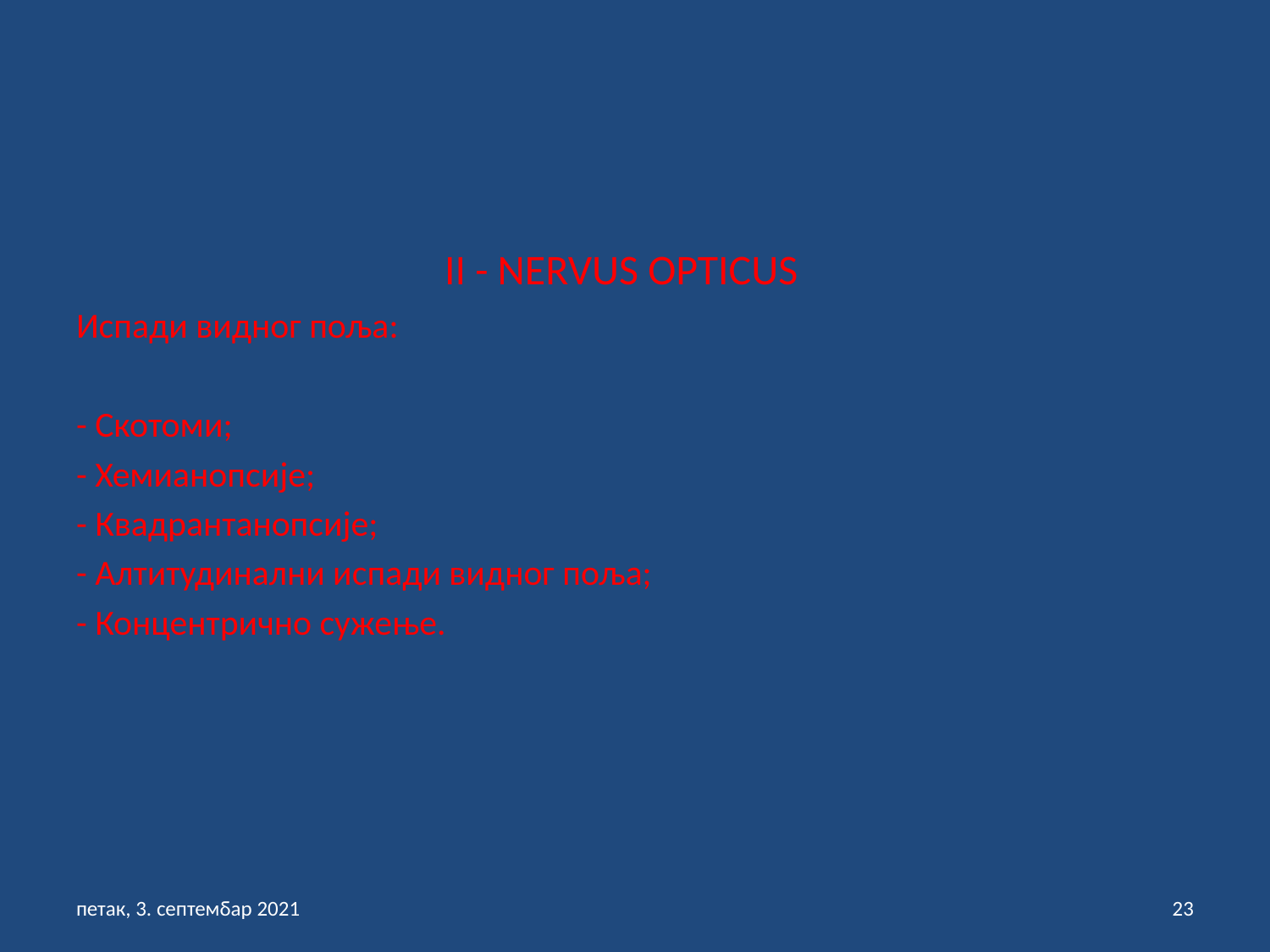

II - NERVUS OPTICUS
Испади видног поља:

- Скотоми;
- Хемианопсије;
- Квадрантанопсије;
- Алтитудинални испади видног поља;
- Концентрично сужење.
петак, 3. септембар 2021
23